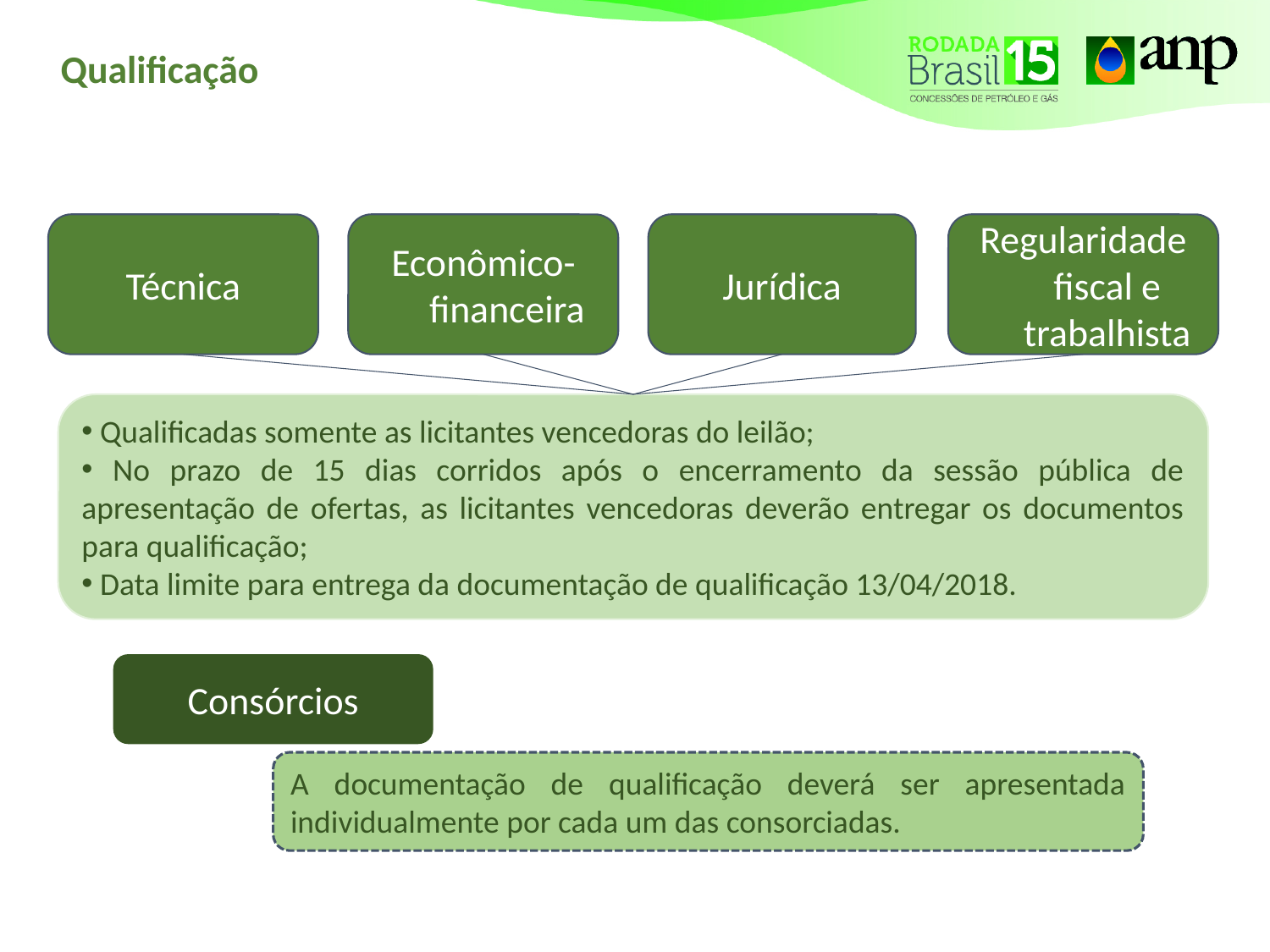

# Qualificação
Técnica
Econômico-financeira
Jurídica
Regularidade fiscal e trabalhista
 Qualificadas somente as licitantes vencedoras do leilão;
 No prazo de 15 dias corridos após o encerramento da sessão pública de apresentação de ofertas, as licitantes vencedoras deverão entregar os documentos para qualificação;
 Data limite para entrega da documentação de qualificação 13/04/2018.
Consórcios
A documentação de qualificação deverá ser apresentada individualmente por cada um das consorciadas.